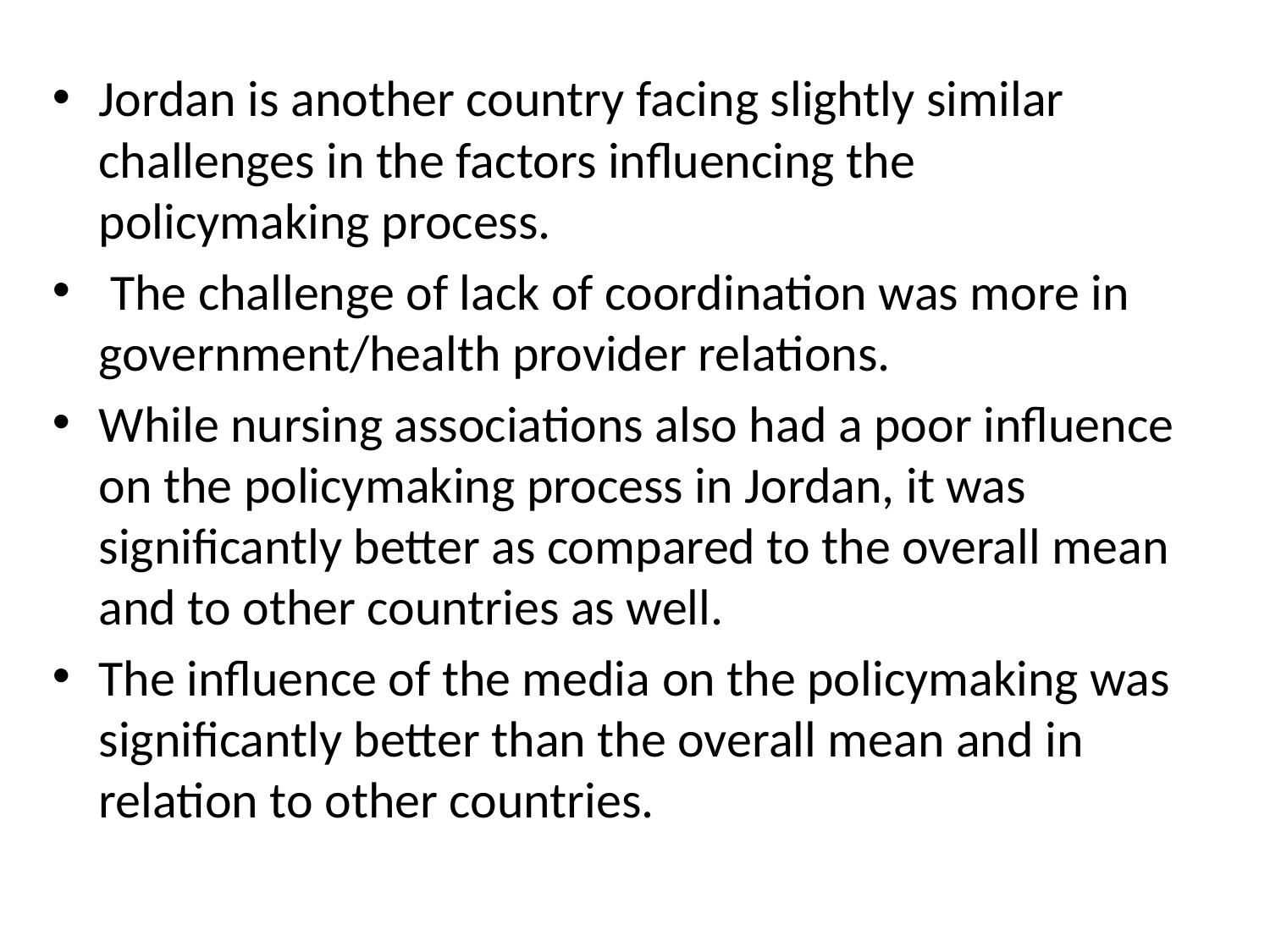

Jordan is another country facing slightly similar challenges in the factors influencing the policymaking process.
 The challenge of lack of coordination was more in government/health provider relations.
While nursing associations also had a poor influence on the policymaking process in Jordan, it was significantly better as compared to the overall mean and to other countries as well.
The influence of the media on the policymaking was significantly better than the overall mean and in relation to other countries.